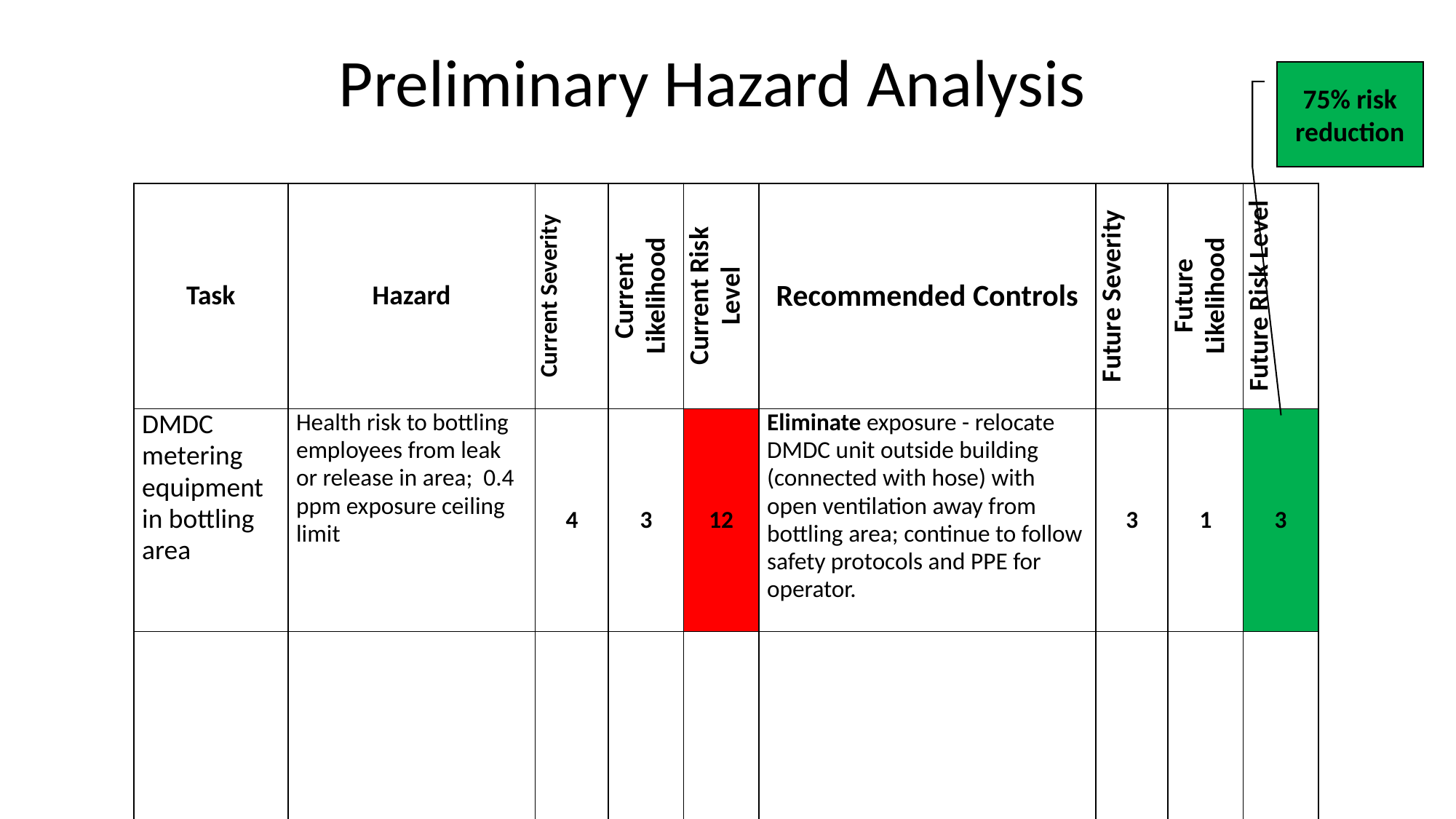

Preliminary Hazard Analysis
75% risk reduction
| Task | Hazard | Current Severity | Current Likelihood | Current Risk Level | Recommended Controls | Future Severity | Future Likelihood | Future Risk Level |
| --- | --- | --- | --- | --- | --- | --- | --- | --- |
| DMDC metering equipment in bottling area | Health risk to bottling employees from leak or release in area; 0.4 ppm exposure ceiling limit | 4 | 3 | 12 | Eliminate exposure - relocate DMDC unit outside building (connected with hose) with open ventilation away from bottling area; continue to follow safety protocols and PPE for operator. | 3 | 1 | 3 |
|  |  |  |  |  |  |  |  |  |